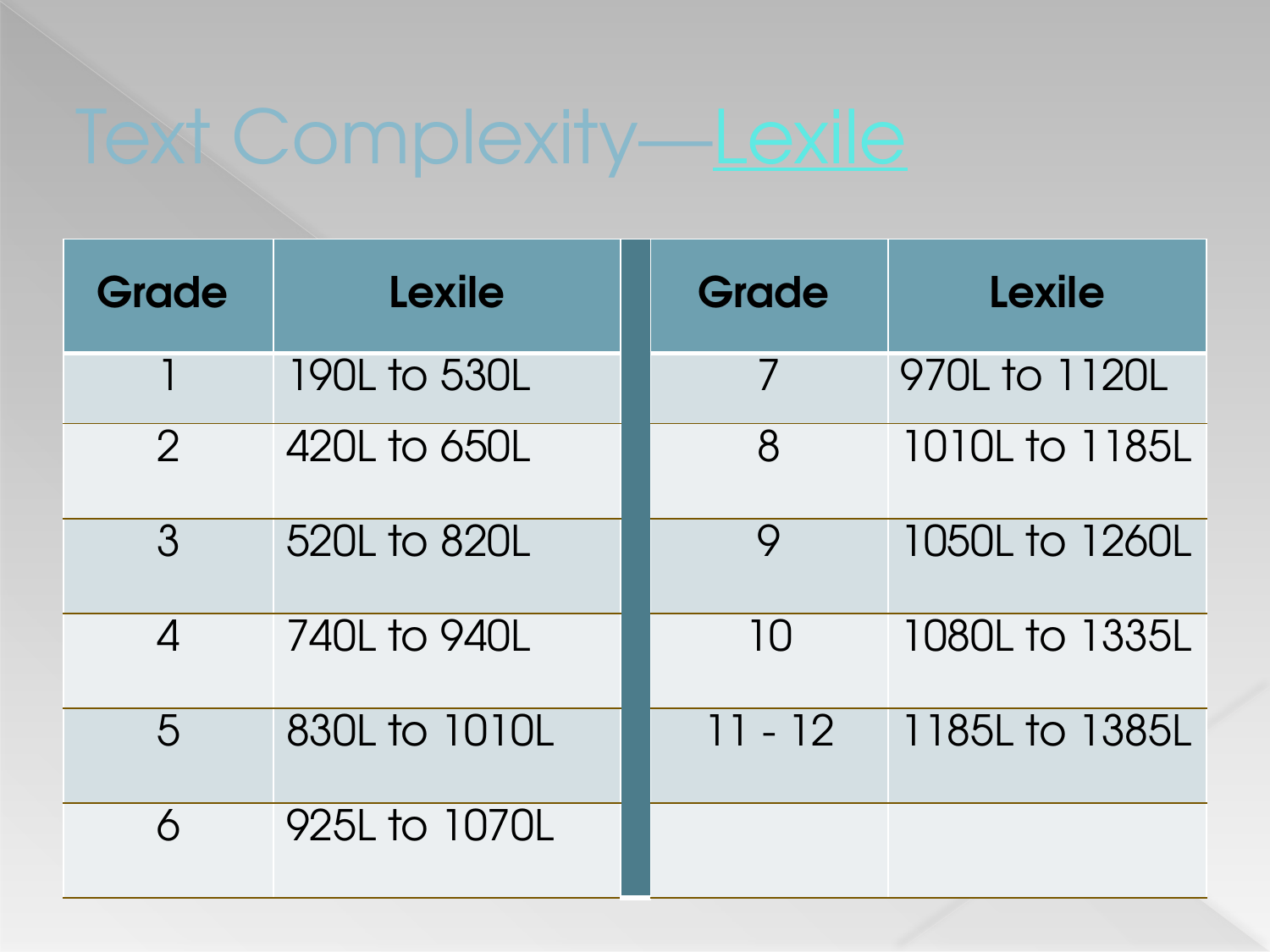

# Text Complexity—Lexile
| Grade | Lexile |  | Grade | Lexile |
| --- | --- | --- | --- | --- |
| 1 | 190L to 530L |  | 7 | 970L to 1120L |
| 2 | 420L to 650L |  | 8 | 1010L to 1185L |
| 3 | 520L to 820L |  | 9 | 1050L to 1260L |
| 4 | 740L to 940L |  | 10 | 1080L to 1335L |
| 5 | 830L to 1010L |  | 11 - 12 | 1185L to 1385L |
| 6 | 925L to 1070L |  |  |  |